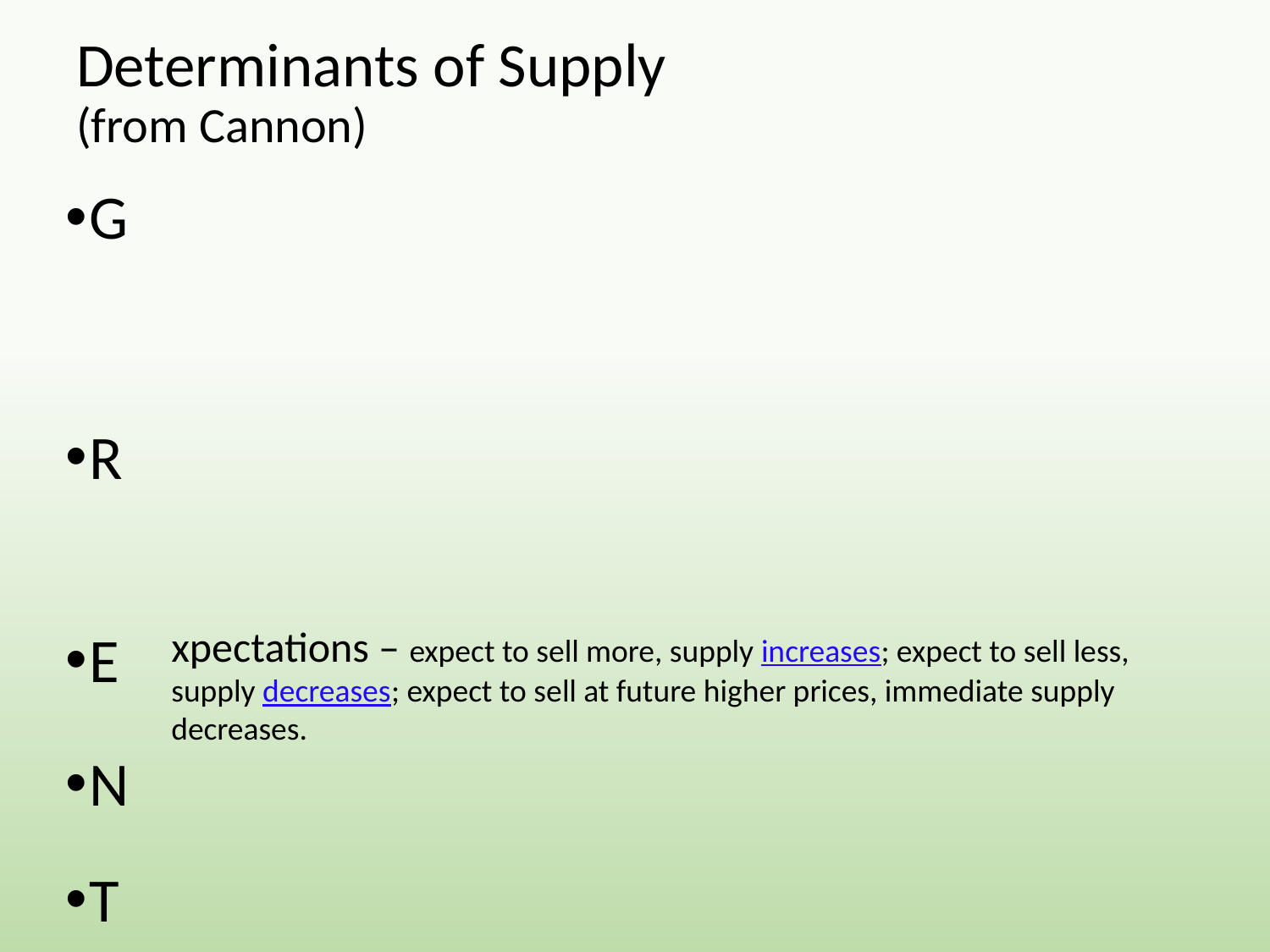

# Determinants of Supply (from Cannon)
G

R

E

N

T
xpectations – expect to sell more, supply increases; expect to sell less, supply decreases; expect to sell at future higher prices, immediate supply decreases.